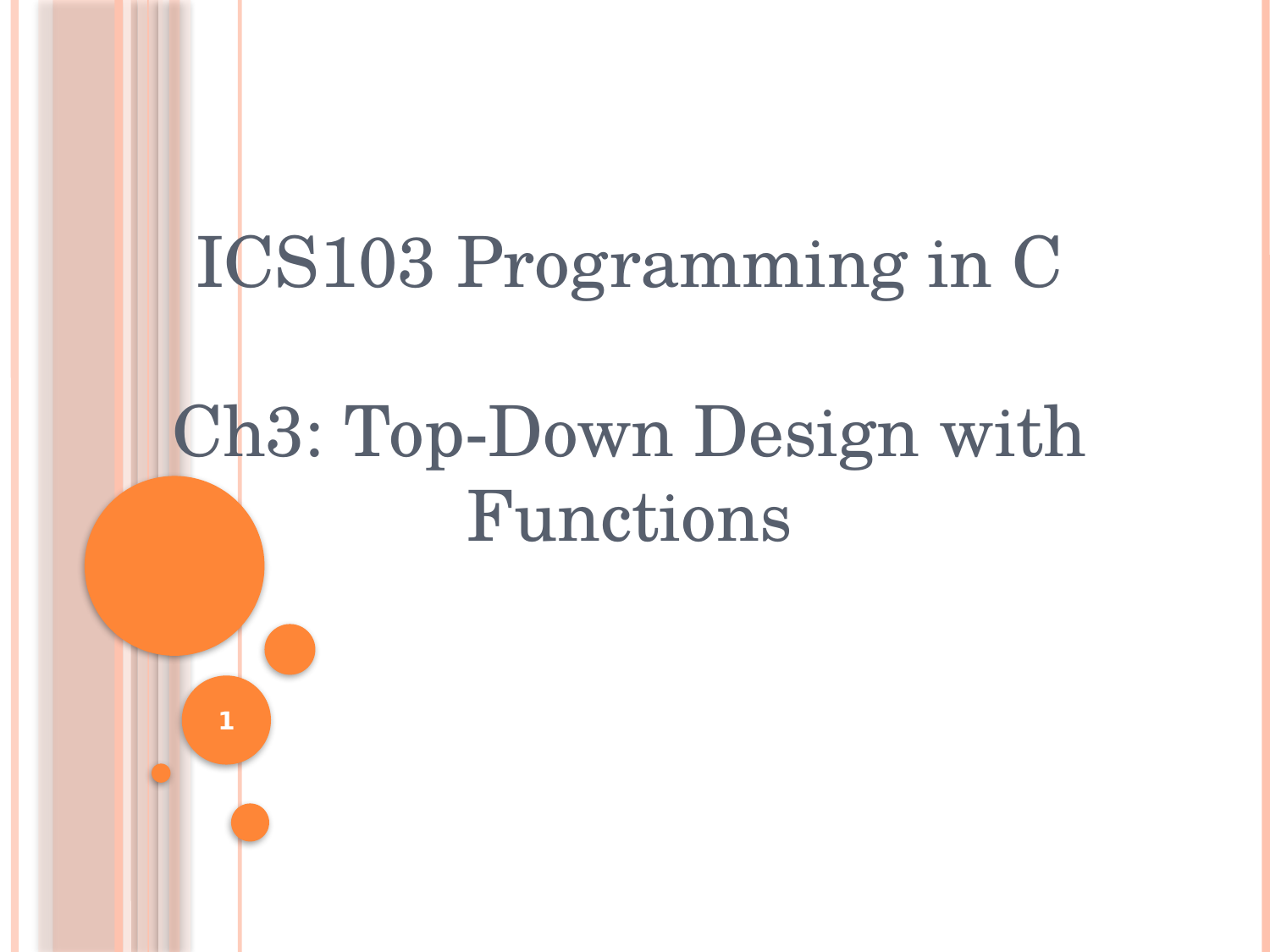

ICS103 Programming in C
Ch3: Top-Down Design with Functions
1